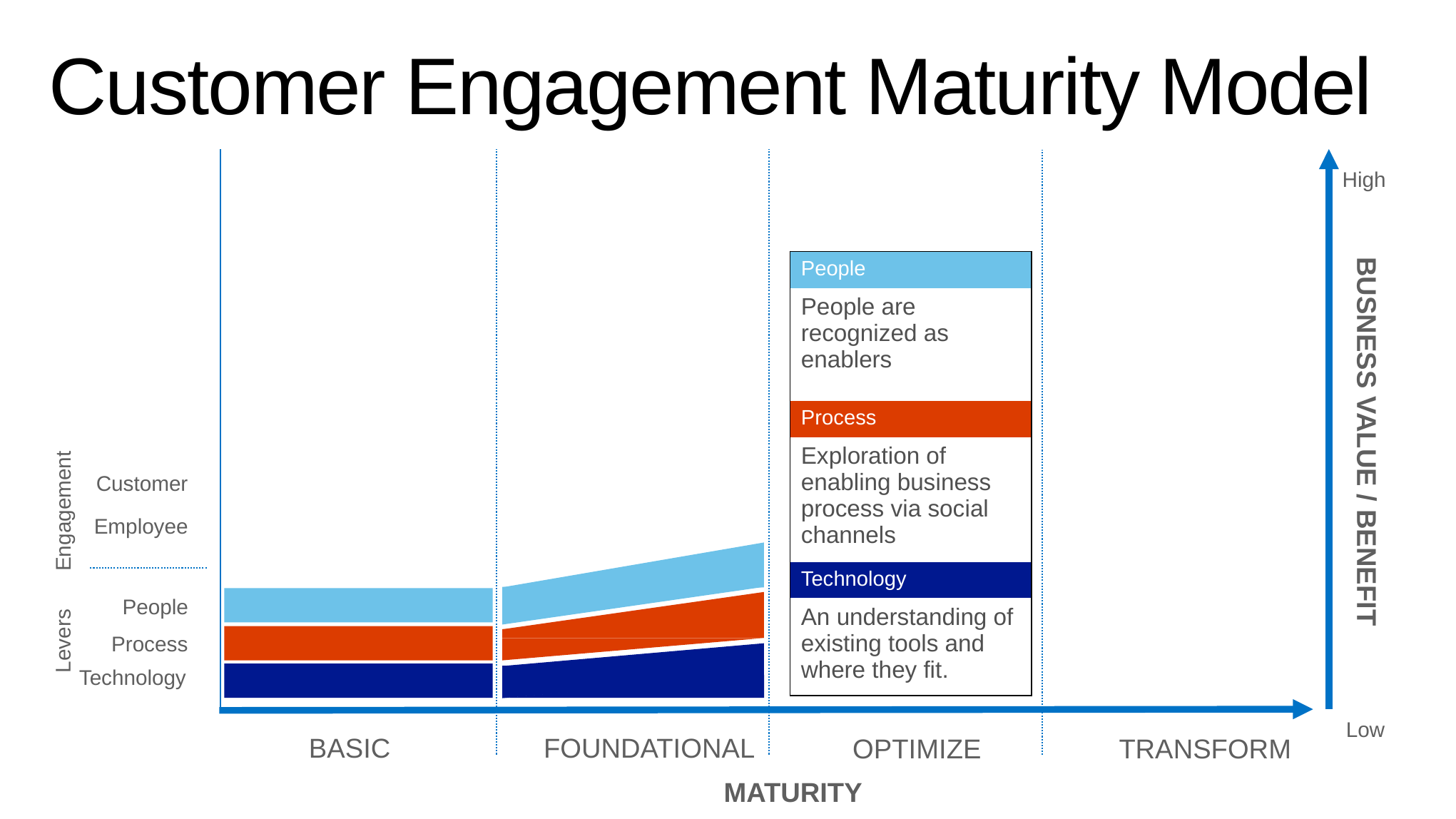

# Customer Engagement Maturity Model
High
| People |
| --- |
| People are recognized as enablers |
| Process |
| Exploration of enabling business process via social channels |
| Technology |
| An understanding of existing tools and where they fit. |
BUSNESS VALUE / BENEFIT
Customer
Engagement
Employee

People

Levers
Process

Technology

Low
BASIC
FOUNDATIONAL
OPTIMIZE
TRANSFORM
MATURITY